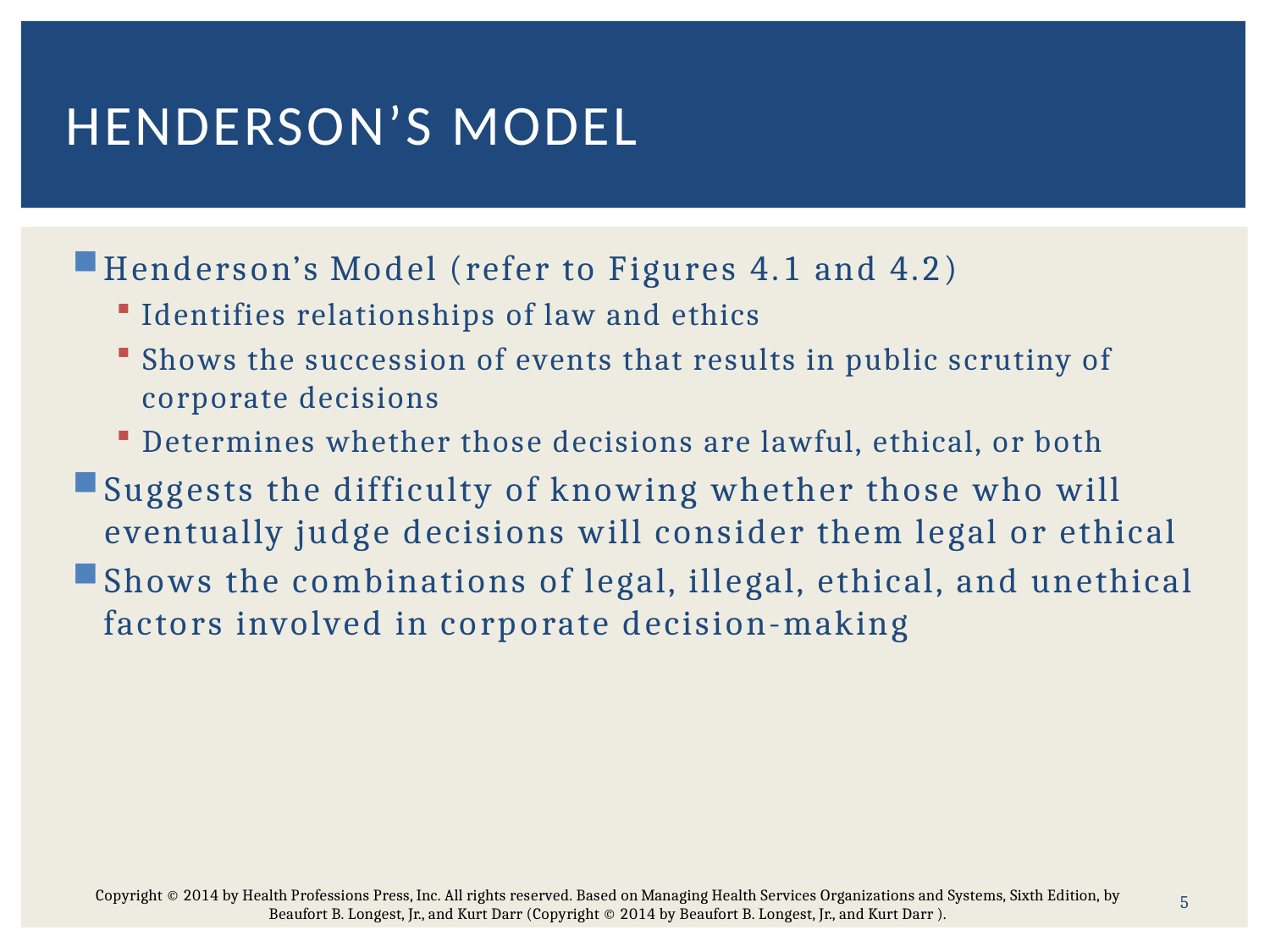

# Henderson’s Model
Henderson’s Model (refer to Figures 4.1 and 4.2)
Identifies relationships of law and ethics
Shows the succession of events that results in public scrutiny of corporate decisions
Determines whether those decisions are lawful, ethical, or both
Suggests the difficulty of knowing whether those who will eventually judge decisions will consider them legal or ethical
Shows the combinations of legal, illegal, ethical, and unethical factors involved in corporate decision-making
5